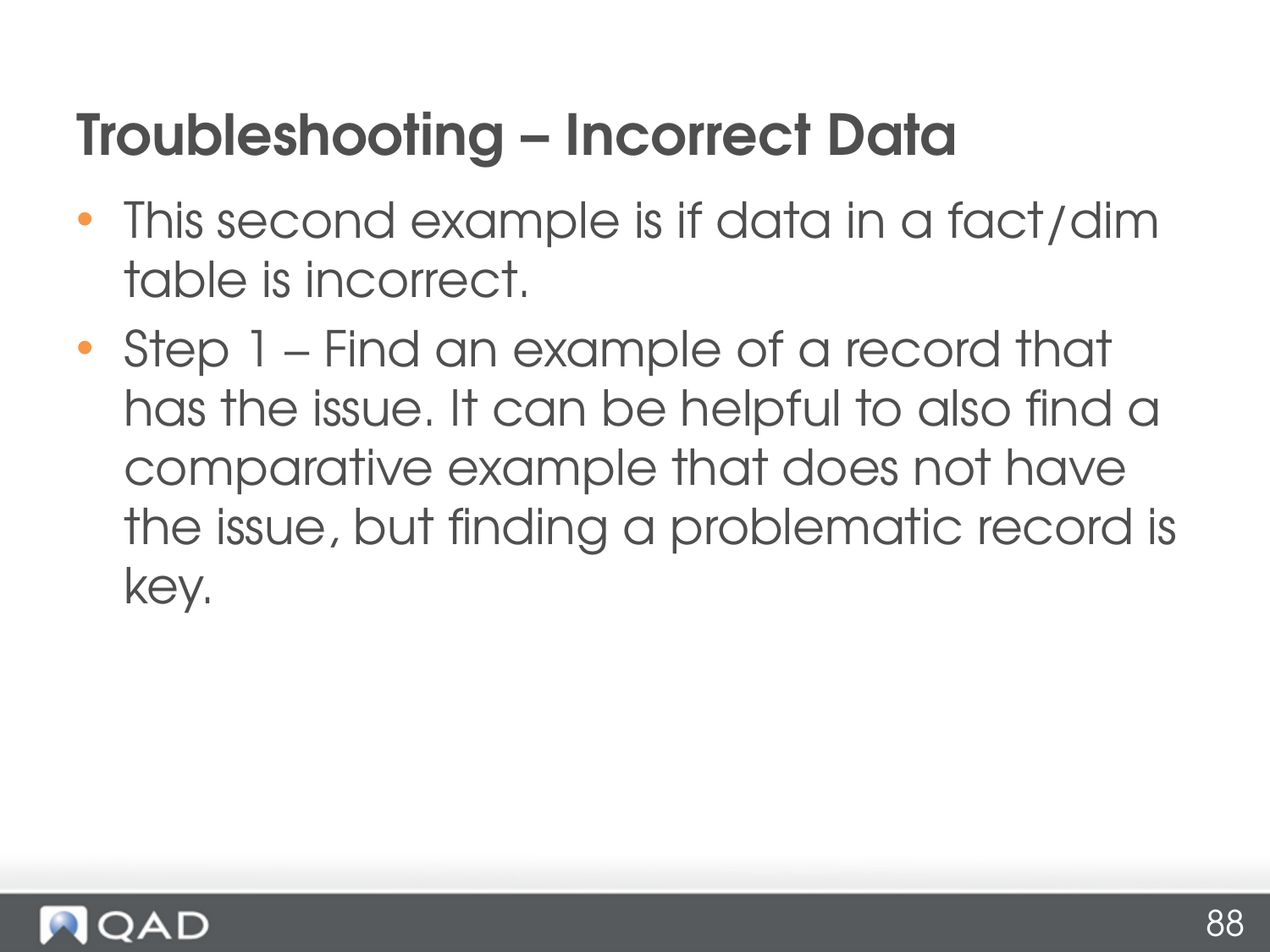

Troubleshooting – Incorrect Data
This second example is if data in a fact/dim table is incorrect.
Step 1 – Find an example of a record that has the issue. It can be helpful to also find a comparative example that does not have the issue, but finding a problematic record is key.

88